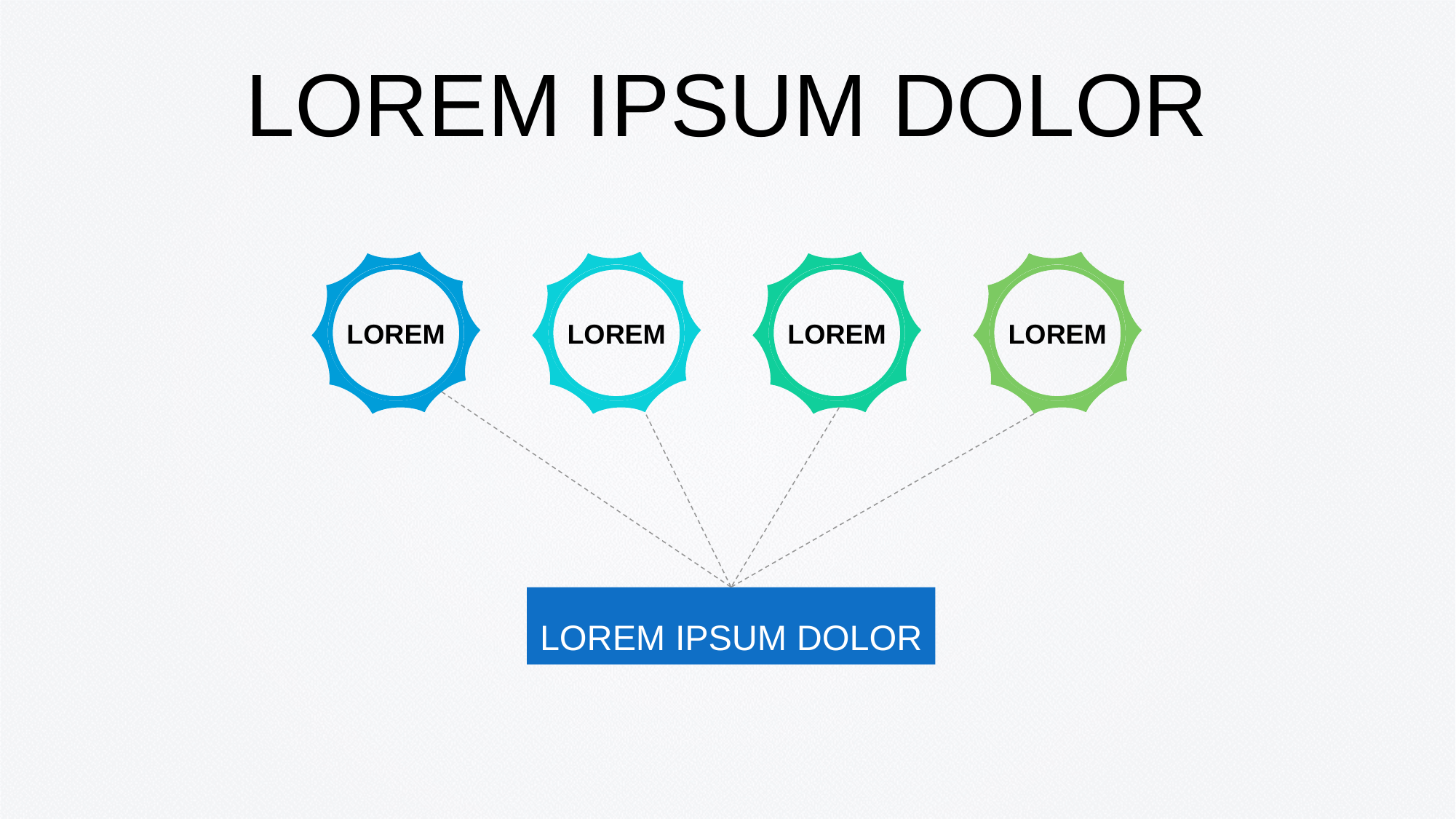

# LOREM IPSUM DOLOR

LOREM
LOREM
LOREM
LOREM
LOREM IPSUM DOLOR